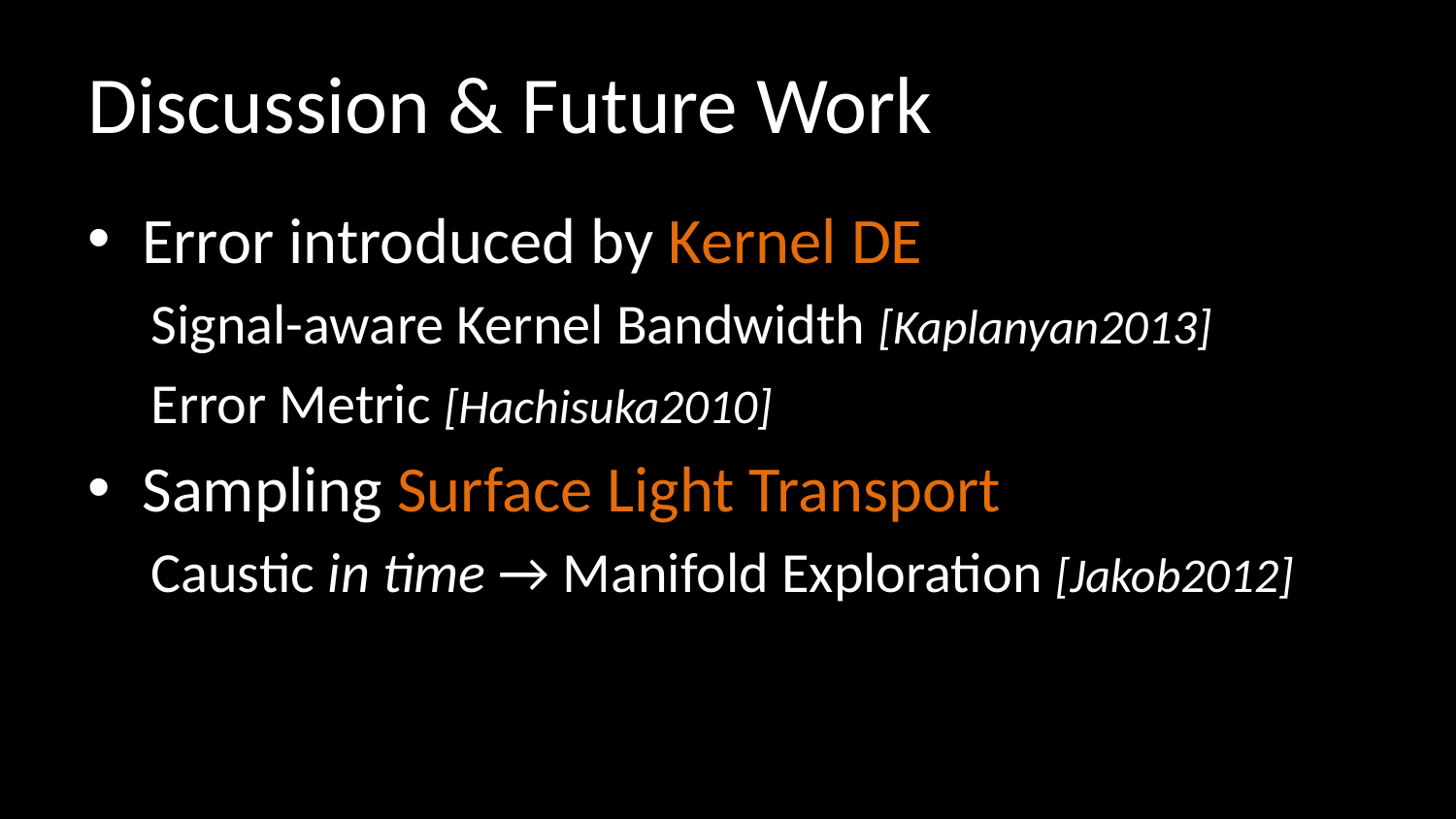

# Discussion & Future Work
Error introduced by Kernel DE
Signal-aware Kernel Bandwidth [Kaplanyan2013]
Error Metric [Hachisuka2010]
Sampling Surface Light Transport
Caustic in time → Manifold Exploration [Jakob2012]